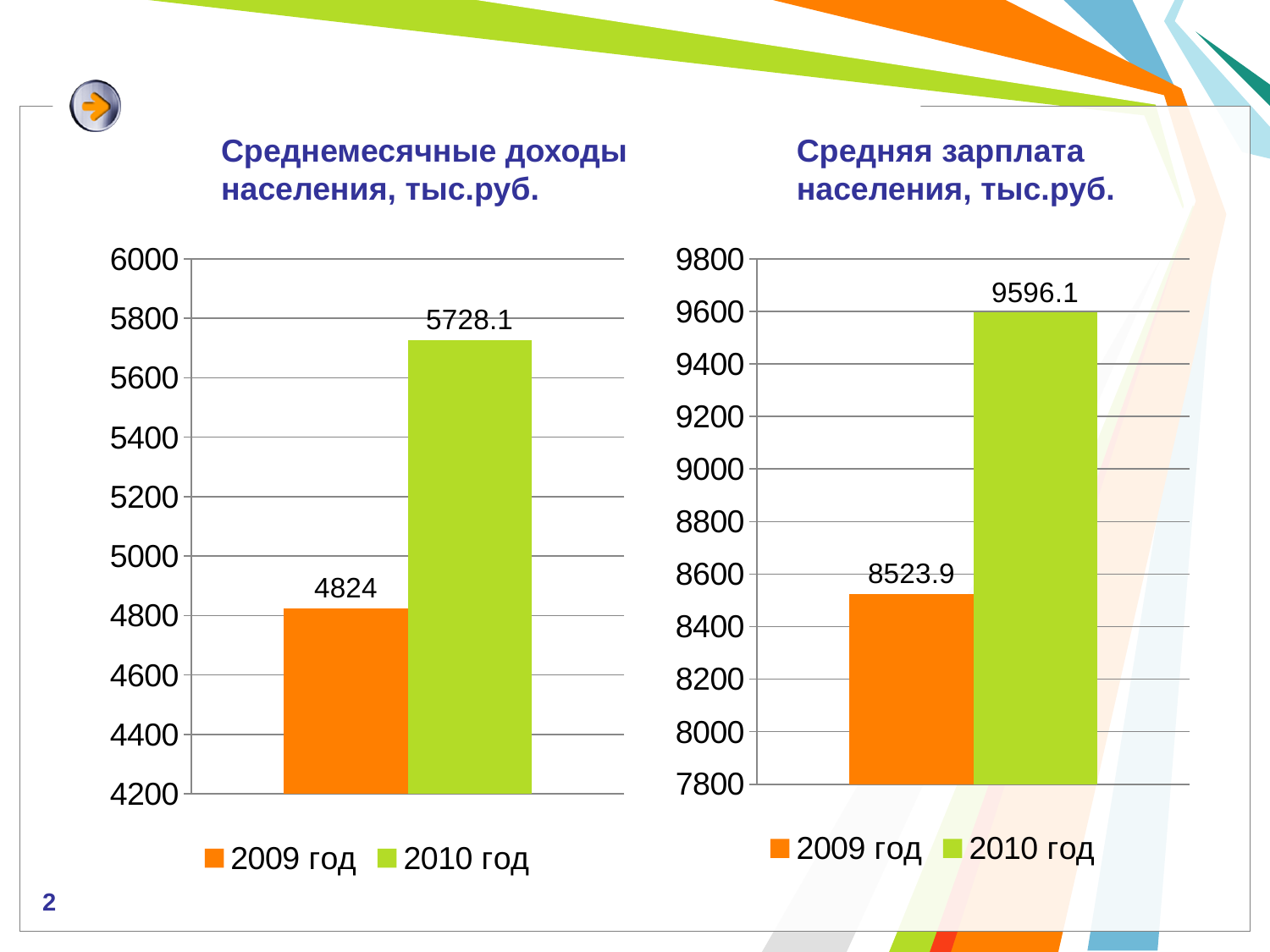

# Среднемесячные доходы населения, тыс.руб.
Средняя зарплата населения, тыс.руб.

### Chart

| Category | 2009 год | 2010 год |
|---|---|---|
| Категория 1 | 4824.0 | 5728.1 |

### Chart

| Category | 2009 год | 2010 год |
|---|---|---|
| Категория 1 | 8523.9 | 9596.1 |
2